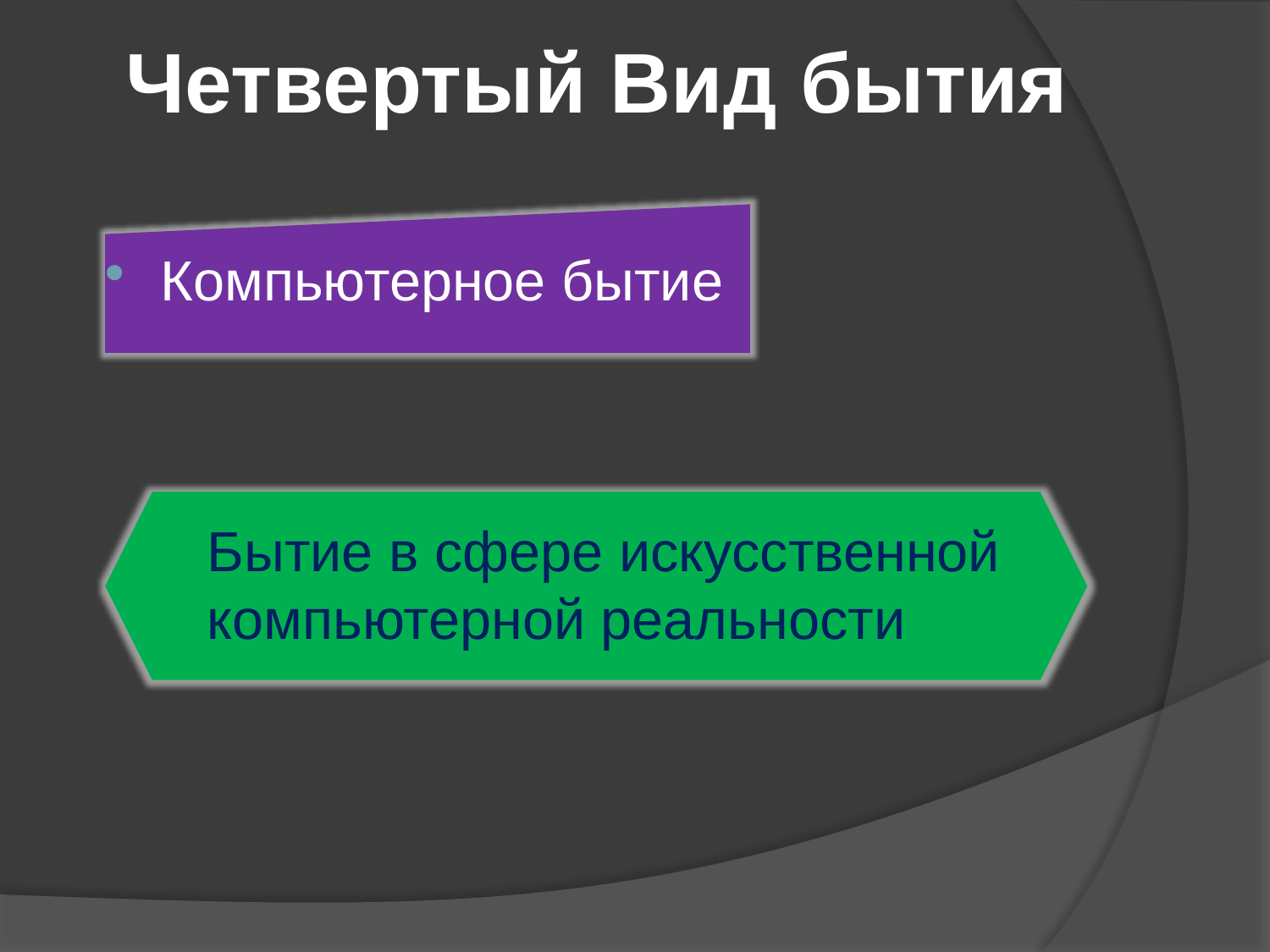

# Четвертый Вид бытия

Компьютерное бытие
   Бытие в сфере искусственной
   компьютерной реальности